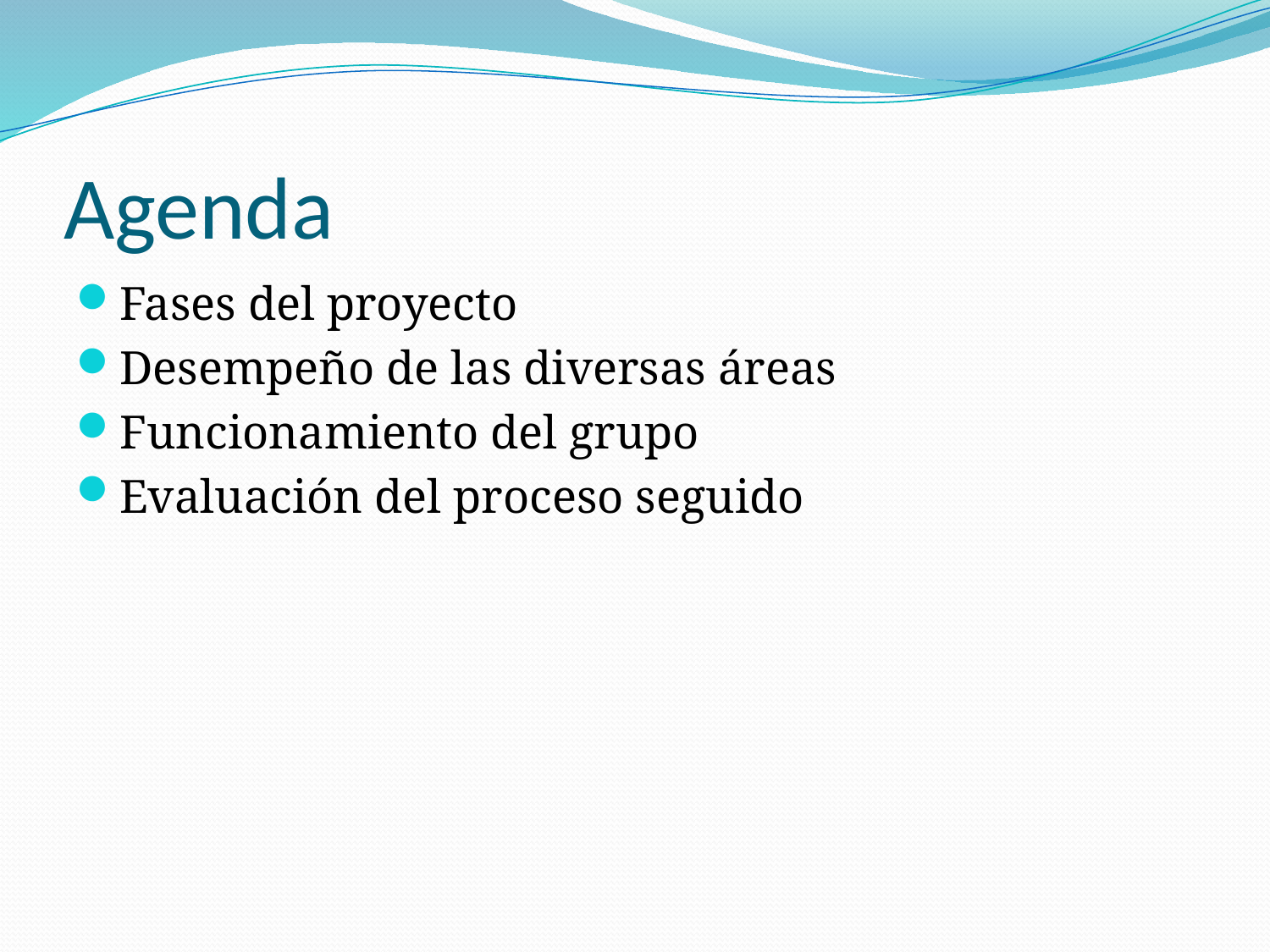

# Agenda
Fases del proyecto
Desempeño de las diversas áreas
Funcionamiento del grupo
Evaluación del proceso seguido